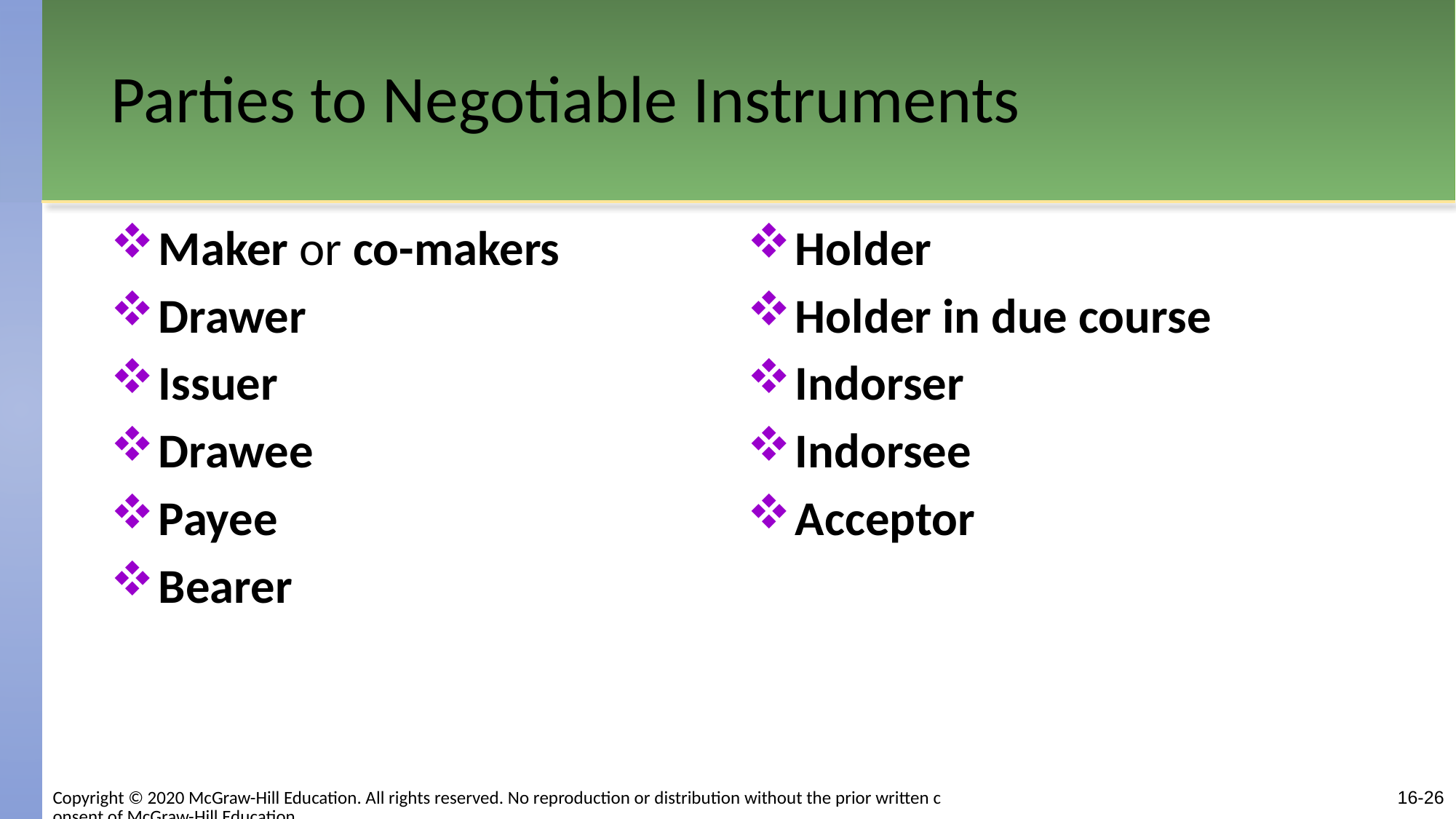

# Parties to Negotiable Instruments
Maker or co-makers
Drawer
Issuer
Drawee
Payee
Bearer

Holder
Holder in due course
Indorser
Indorsee
Acceptor

16-26
Copyright © 2020 McGraw-Hill Education. All rights reserved. No reproduction or distribution without the prior written consent of McGraw-Hill Education.